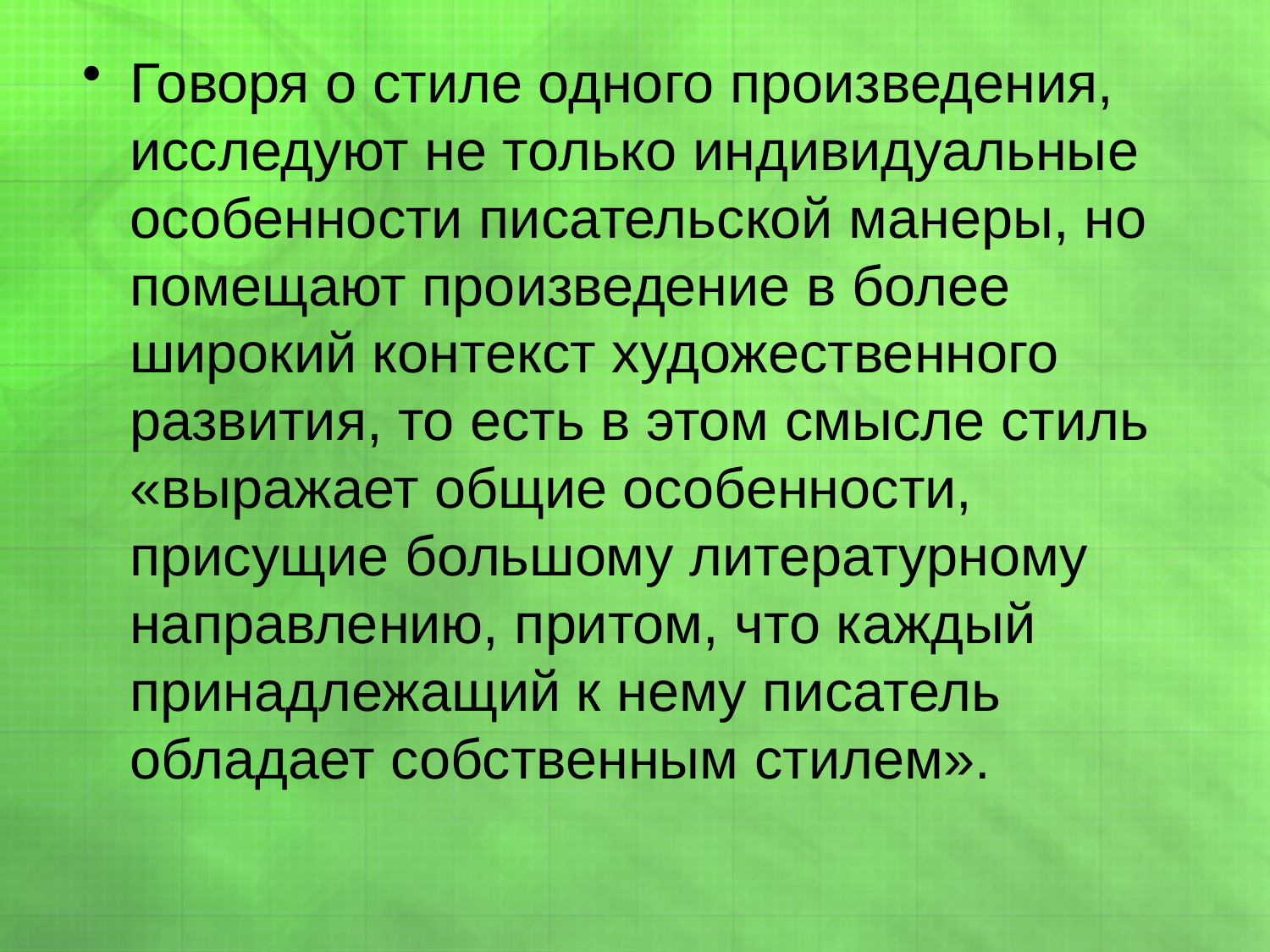

#
Говоря о стиле одного произведения, исследуют не только индивидуальные особенности писательской манеры, но помещают произведение в более широкий контекст художественного развития, то есть в этом смысле стиль «выражает общие особенности, присущие большому литературному направлению, притом, что каждый принадлежащий к нему писатель обладает собственным стилем».